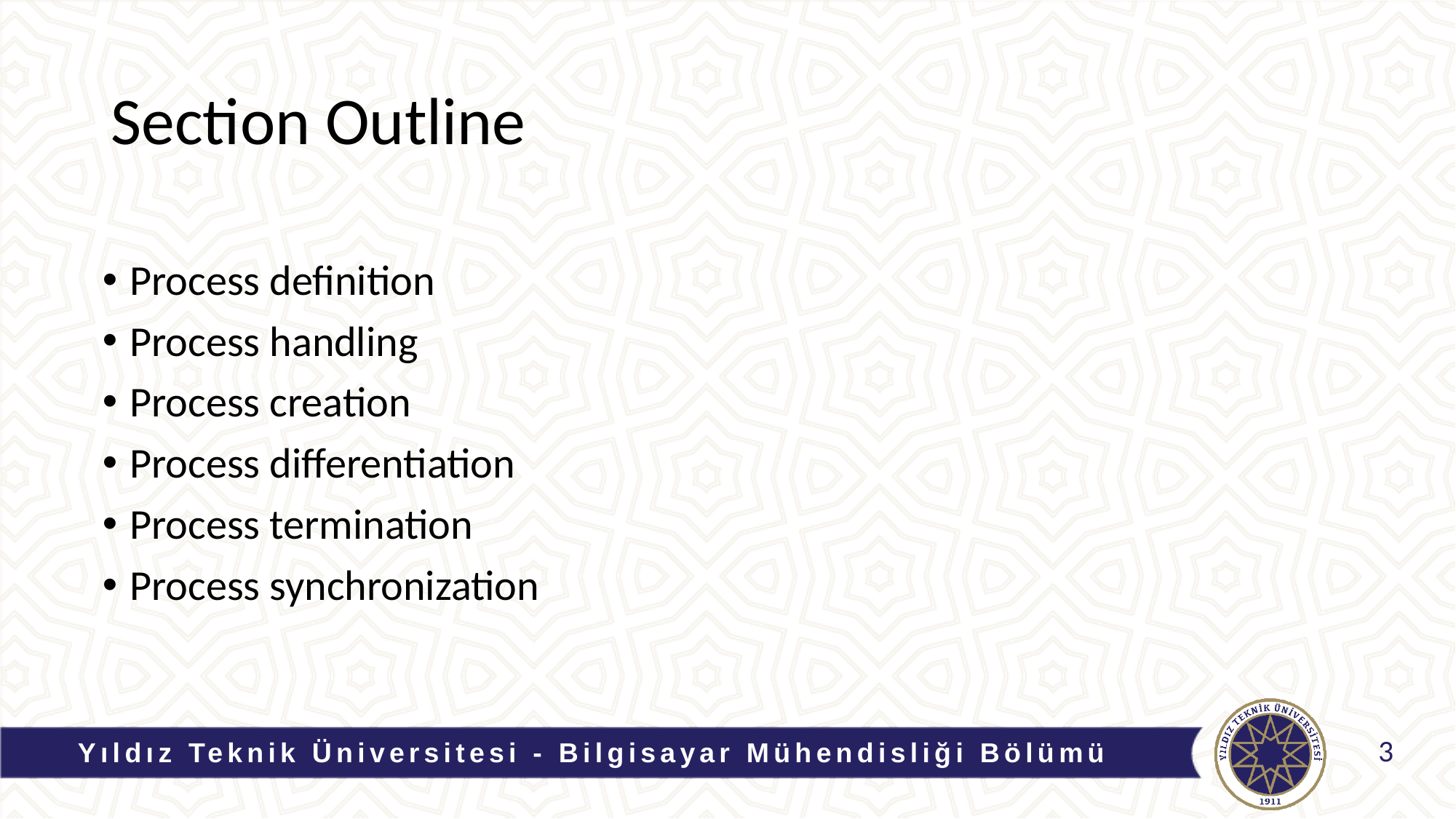

# Section Outline

Process definition
Process handling
Process creation
Process differentiation
Process termination
Process synchronization

Yıldız Teknik Üniversitesi - Bilgisayar Mühendisliği Bölümü
3